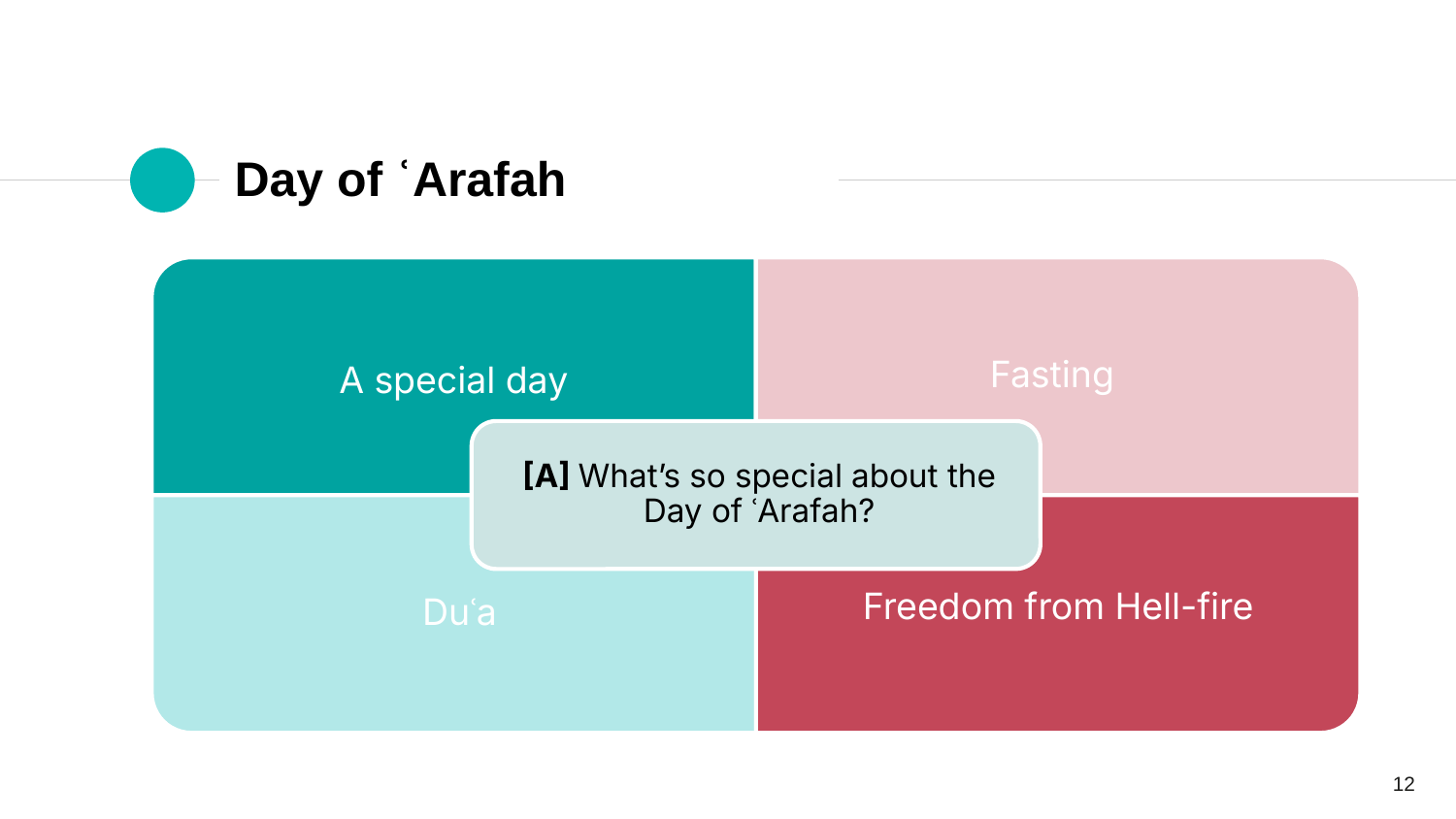

# Day of ʿArafah
A special day
Fasting
Duʿa
Freedom from Hell-fire
[A] What’s so special about the Day of ʿArafah?

12